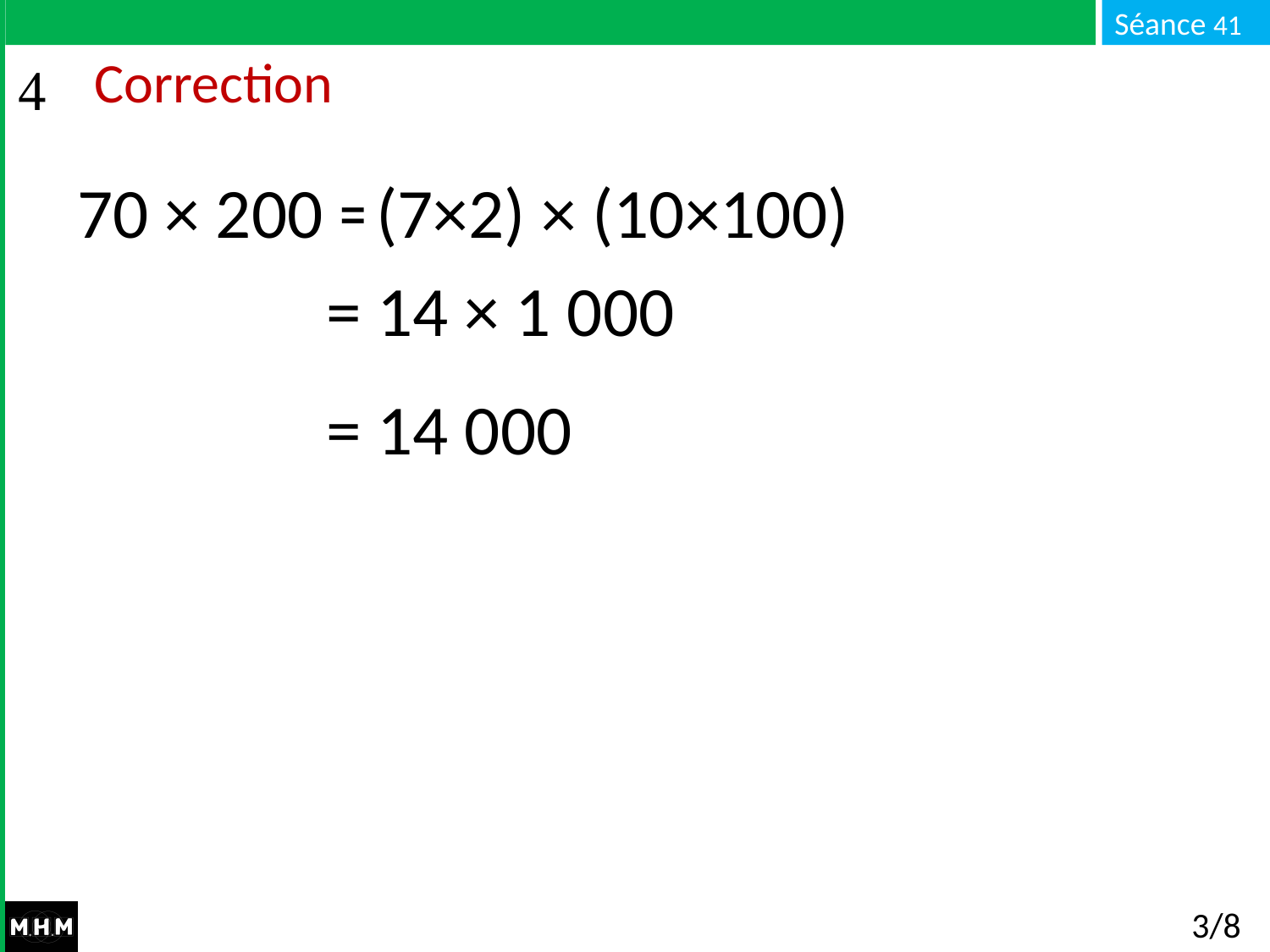

# Correction
70 × 200 = …
(7×2) × (10×100)
 = 14 × 1 000
 = 14 000
3/8